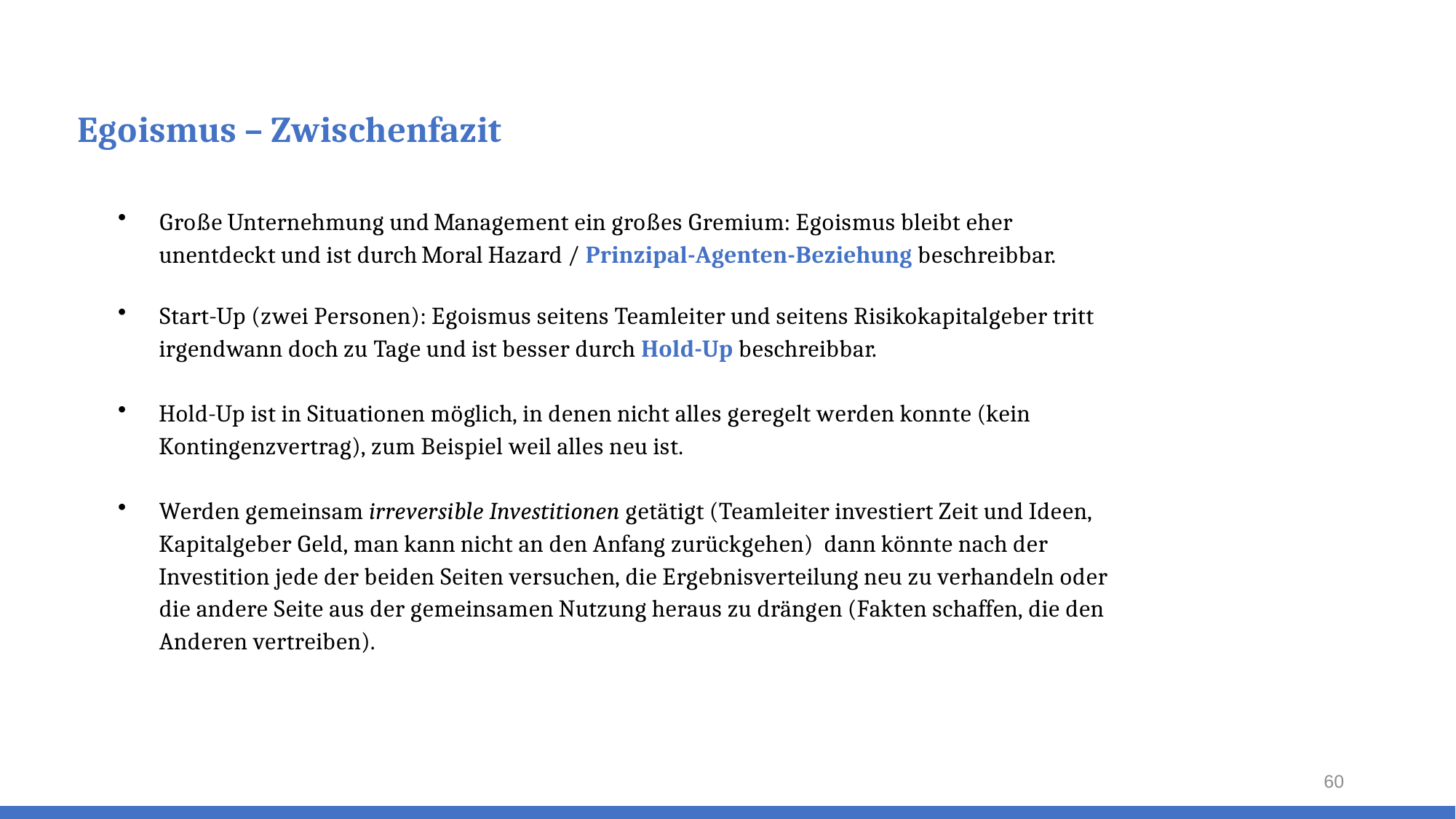

# Egoismus – Zwischenfazit
Große Unternehmung und Management ein großes Gremium: Egoismus bleibt eher unentdeckt und ist durch Moral Hazard / Prinzipal-Agenten-Beziehung beschreibbar.
Start-Up (zwei Personen): Egoismus seitens Teamleiter und seitens Risikokapitalgeber tritt irgendwann doch zu Tage und ist besser durch Hold-Up beschreibbar.
Hold-Up ist in Situationen möglich, in denen nicht alles geregelt werden konnte (kein Kontingenzvertrag), zum Beispiel weil alles neu ist.
Werden gemeinsam irreversible Investitionen getätigt (Teamleiter investiert Zeit und Ideen, Kapitalgeber Geld, man kann nicht an den Anfang zurückgehen)  dann könnte nach der Investition jede der beiden Seiten versuchen, die Ergebnisverteilung neu zu verhandeln oder die andere Seite aus der gemeinsamen Nutzung heraus zu drängen (Fakten schaffen, die den Anderen vertreiben).
60